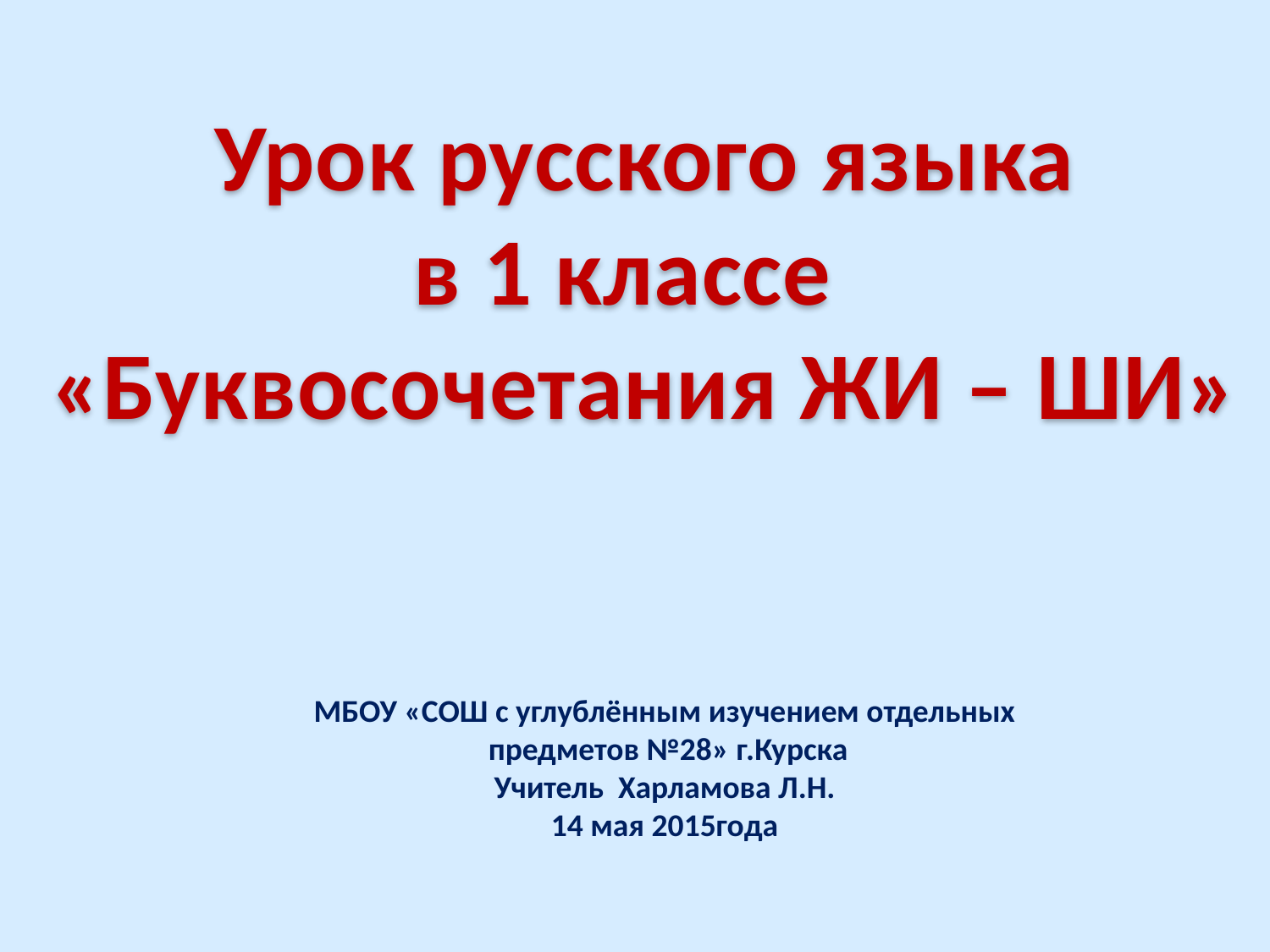

Урок русского языка
в 1 классе
«Буквосочетания ЖИ – ШИ»

МБОУ «СОШ с углублённым изучением отдельных
 предметов №28» г.Курска
Учитель  Харламова Л.Н.
14 мая 2015года